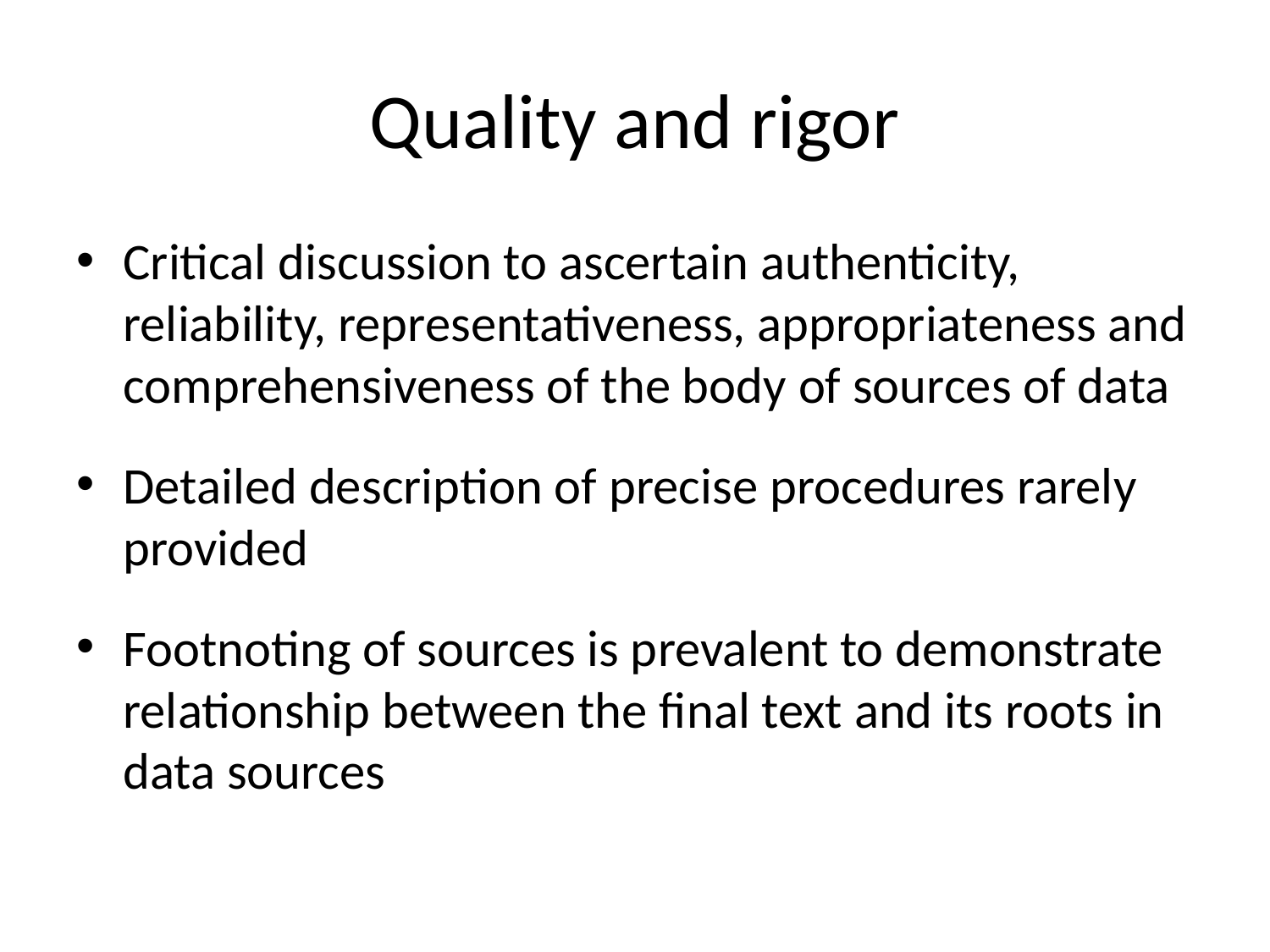

# Quality and rigor
Critical discussion to ascertain authenticity, reliability, representativeness, appropriateness and comprehensiveness of the body of sources of data
Detailed description of precise procedures rarely provided
Footnoting of sources is prevalent to demonstrate relationship between the final text and its roots in data sources